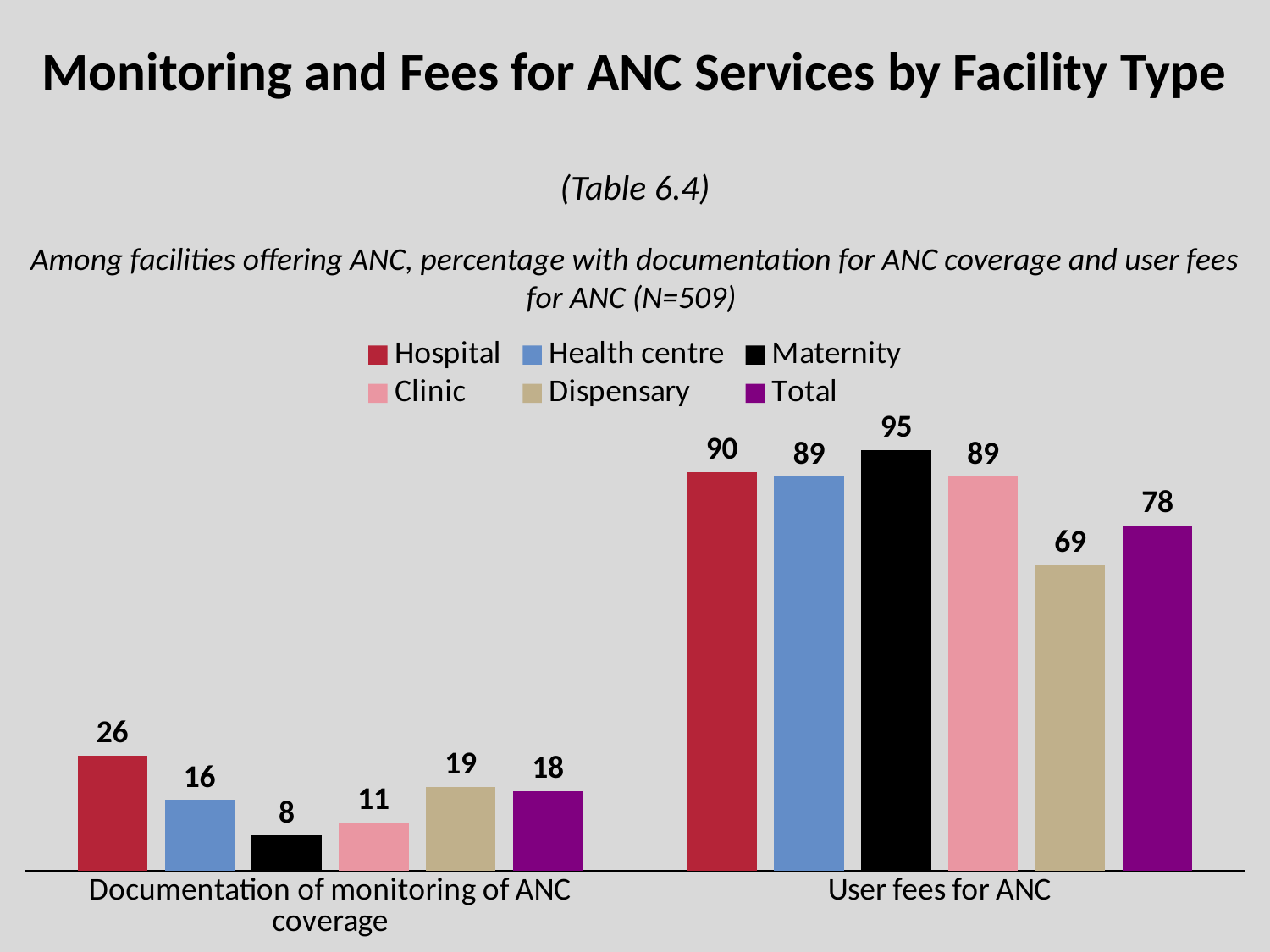

# Monitoring and Fees for ANC Services by Facility Type
(Table 6.4)
Among facilities offering ANC, percentage with documentation for ANC coverage and user fees for ANC (N=509)

### Chart

| Category | Hospital | Health centre | Maternity | Clinic | Dispensary | Total |
|---|---|---|---|---|---|---|
| Documentation of monitoring of ANC coverage | 26.0 | 16.0 | 8.0 | 11.0 | 19.0 | 18.0 |
| User fees for ANC | 90.0 | 89.0 | 95.0 | 89.0 | 69.0 | 78.0 |